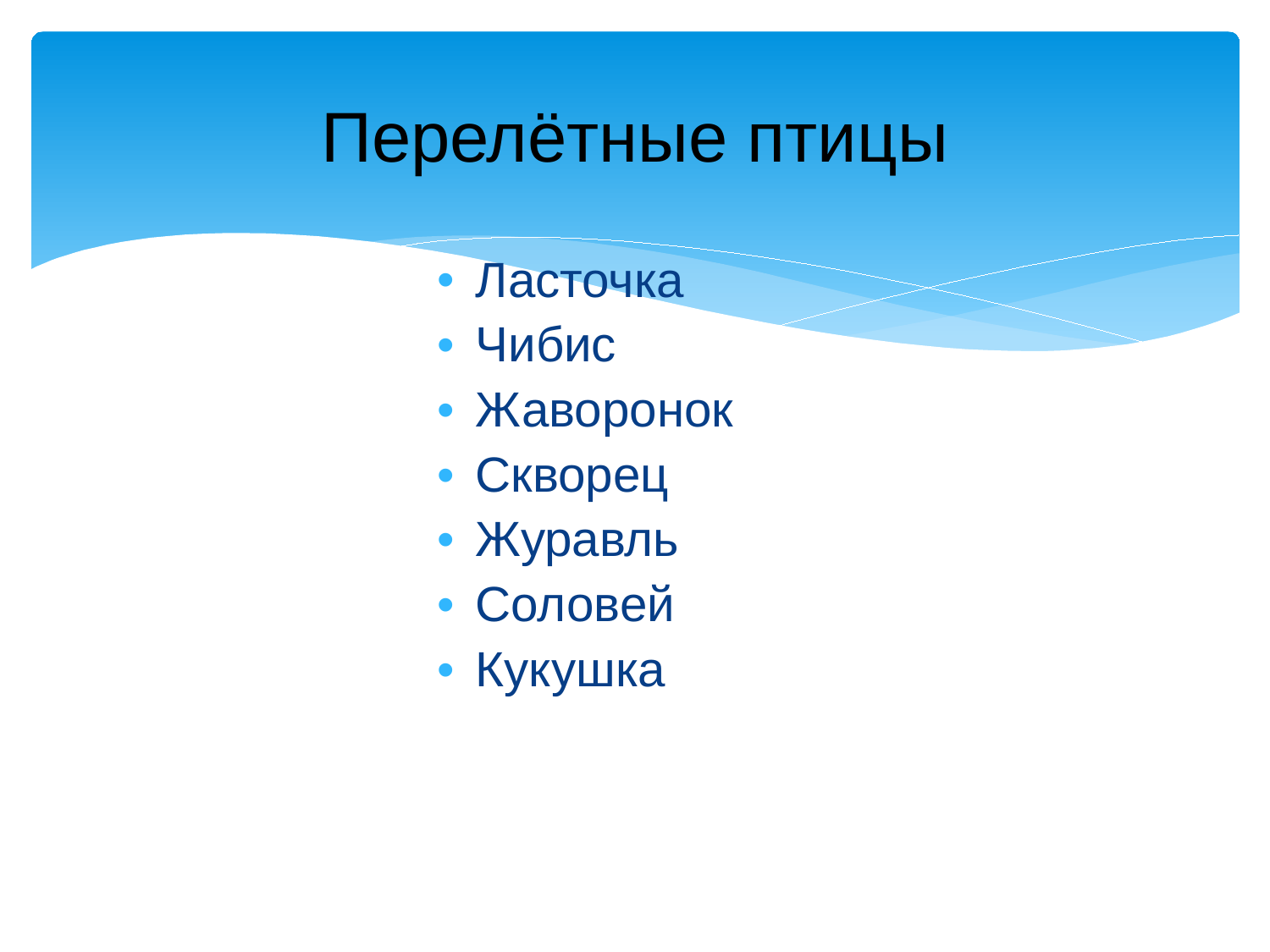

# Перелётные птицы
Ласточка
Чибис
Жаворонок
Скворец
Журавль
Соловей
Кукушка